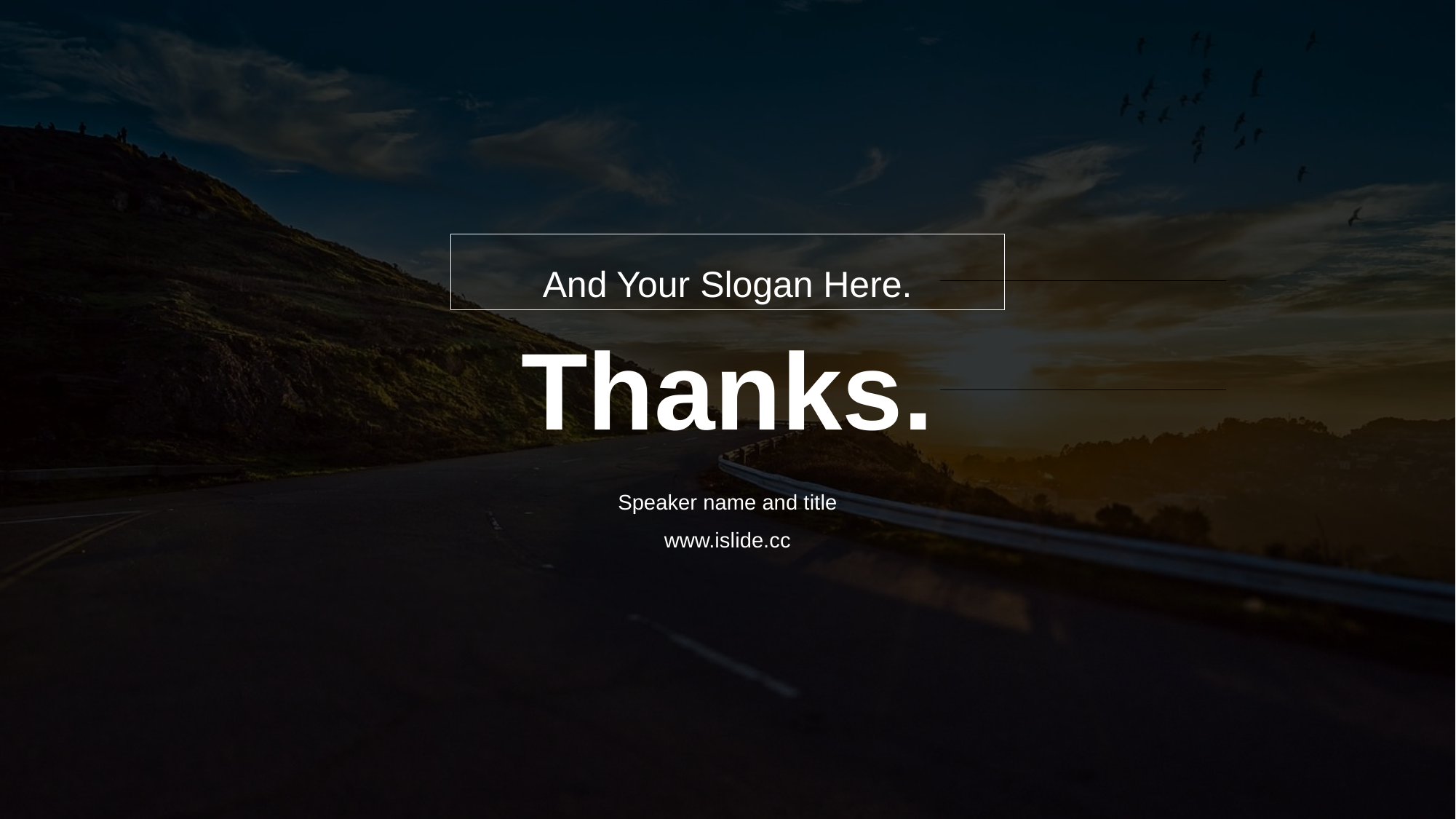

And Your Slogan Here.
# Thanks.
Speaker name and title
www.islide.cc